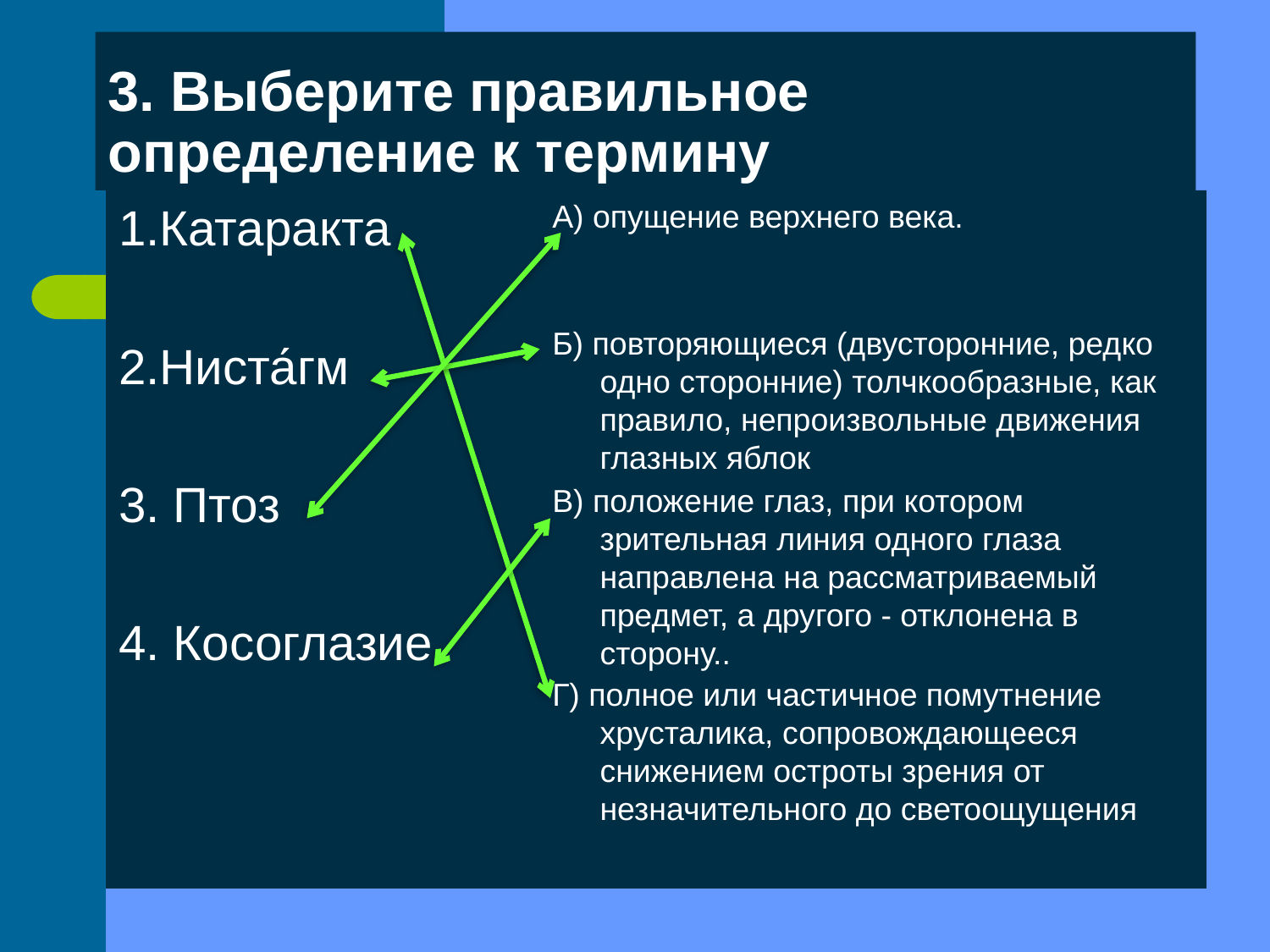

# 3. Выберите правильное определение к термину
1.Катаракта

2.Ниста́гм

3. Птоз

4. Косоглазие
А) опущение верхнего века.

Б) повторяющиеся (двусторонние, редко одно сторонние) толчкообразные, как правило, непроизвольные движения глазных яблок
В) положение глаз, при котором зрительная линия одного глаза направлена на рассматриваемый предмет, а другого - отклонена в сторону..
Г) полное или частичное помутнение хрусталика, сопровождающееся снижением остроты зрения от незначительного до светоощущения